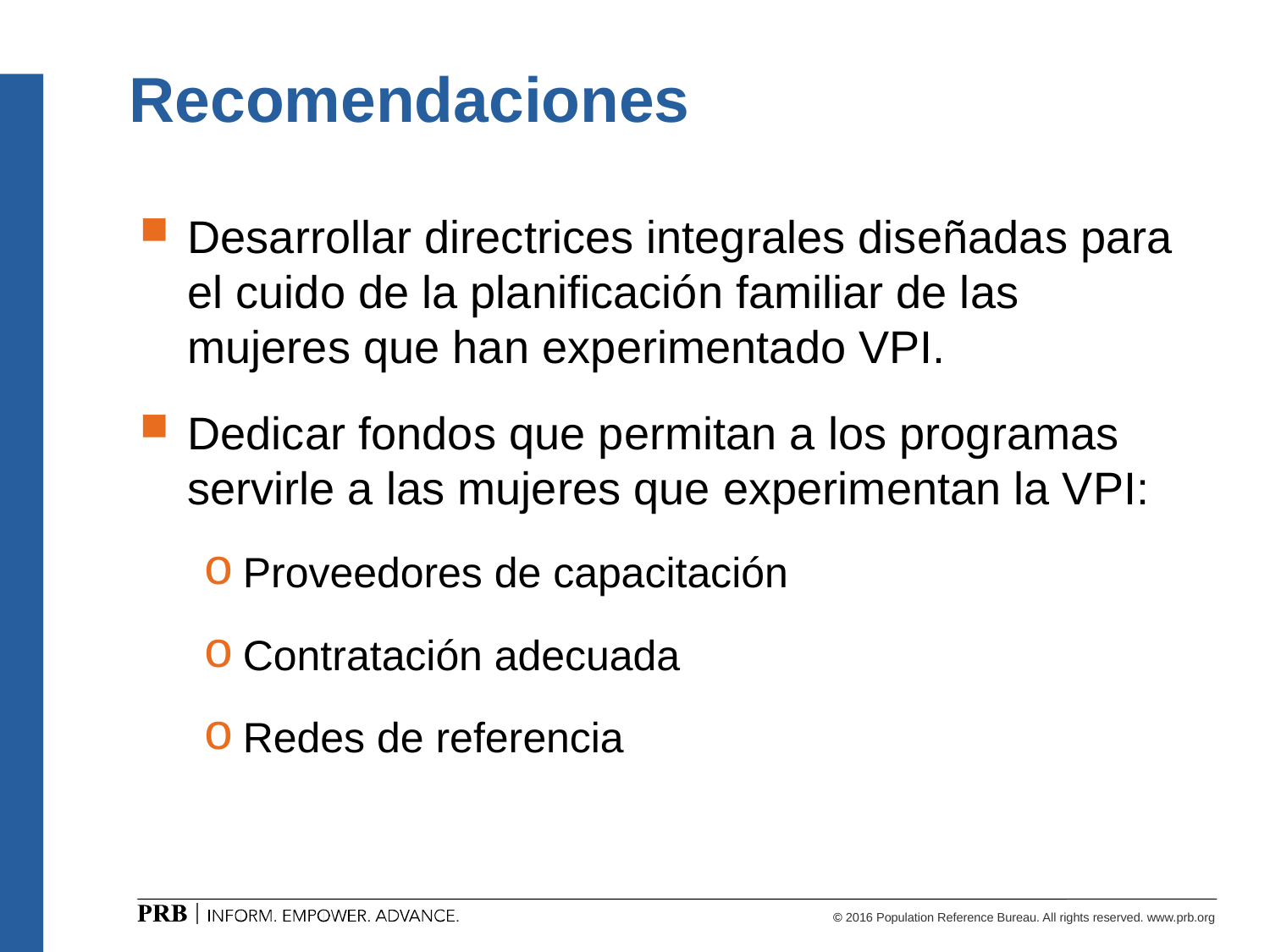

# Recomendaciones
Desarrollar directrices integrales diseñadas para el cuido de la planificación familiar de las mujeres que han experimentado VPI.
Dedicar fondos que permitan a los programas servirle a las mujeres que experimentan la VPI:
Proveedores de capacitación
Contratación adecuada
Redes de referencia